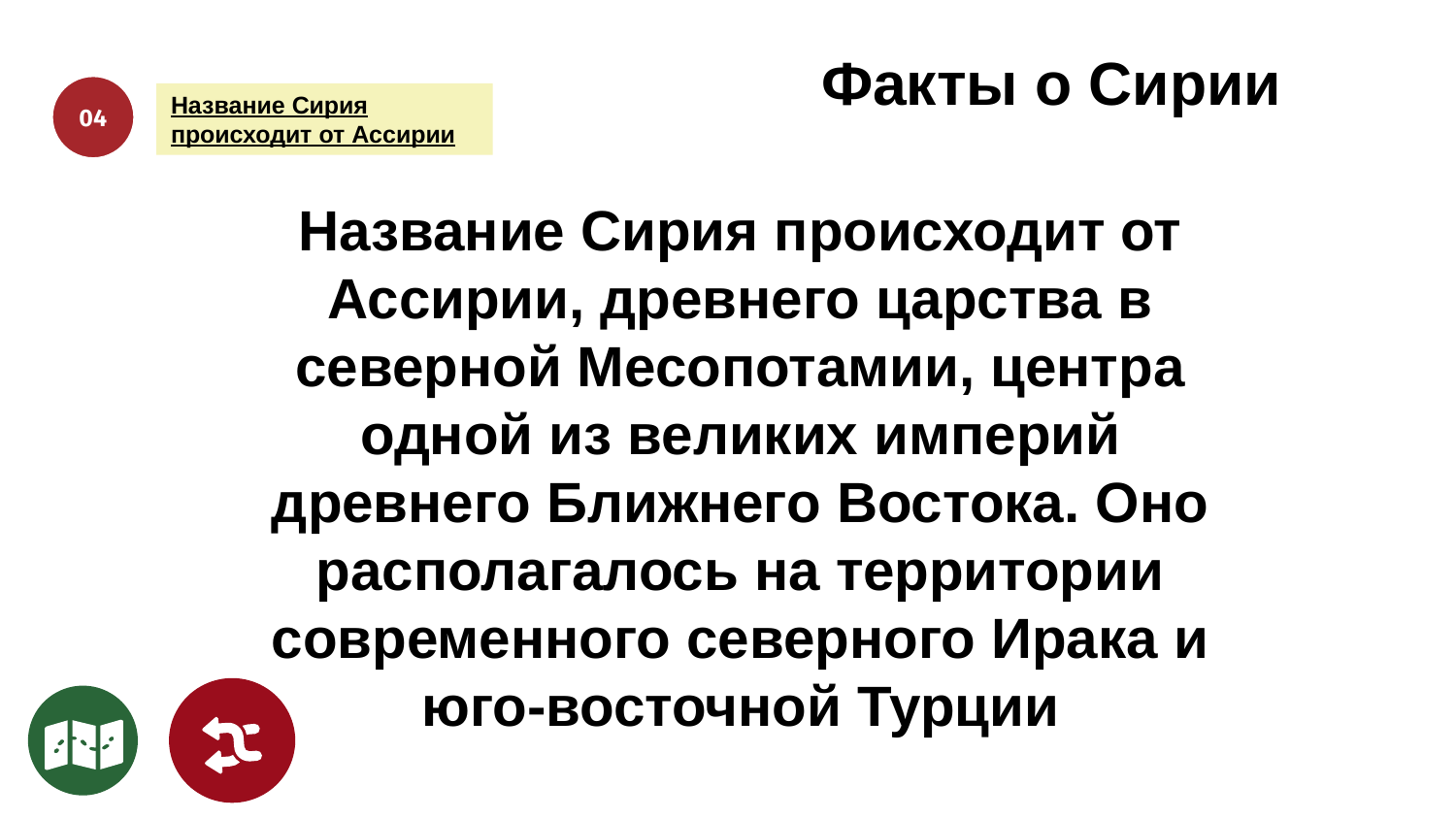

# Факты о Сирии

Название Сирия происходит от Ассирии
04

Название Сирия происходит от Ассирии, древнего царства в северной Месопотамии, центра одной из великих империй древнего Ближнего Востока. Оно располагалось на территории современного северного Ирака и юго-восточной Турции